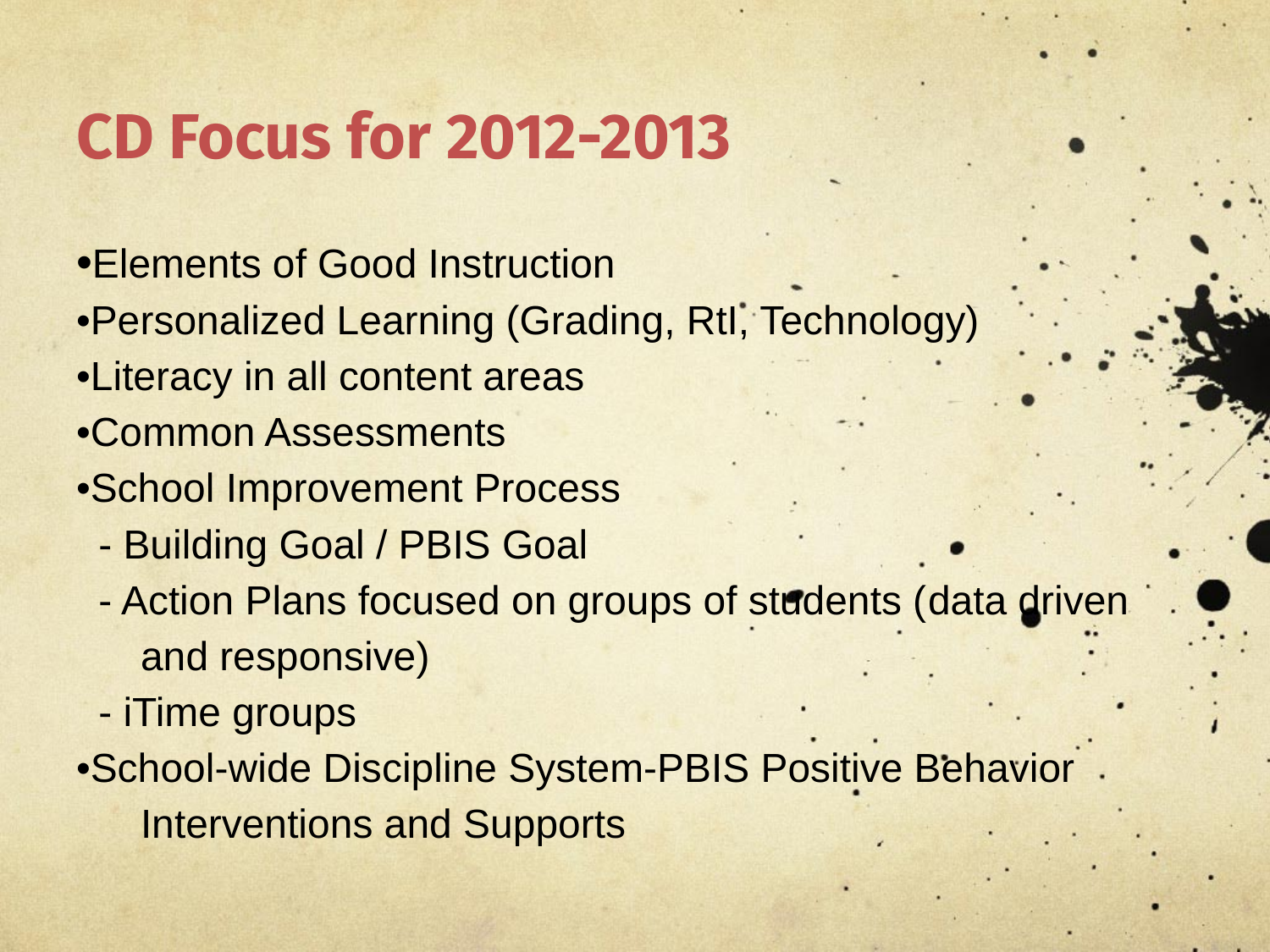

# CD Focus for 2012-2013

•Elements of Good Instruction
•Personalized Learning (Grading, RtI, Technology)
•Literacy in all content areas
•Common Assessments
•School Improvement Process
  - Building Goal / PBIS Goal
  - Action Plans focused on groups of students (data driven and responsive)
  - iTime groups
•School-wide Discipline System-PBIS Positive Behavior Interventions and Supports